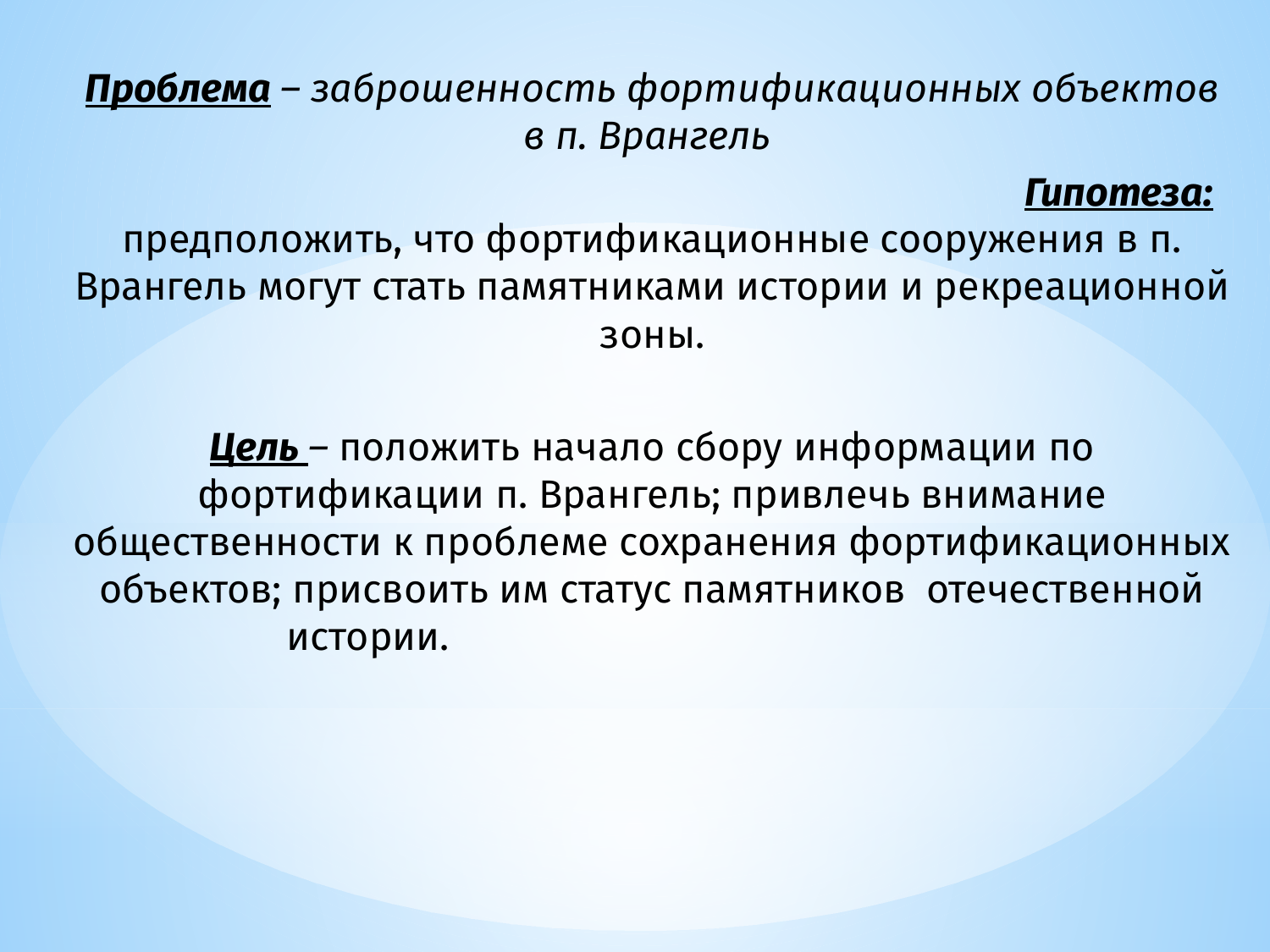

Проблема – заброшенность фортификационных объектов в п. Врангель
                                                                                          Гипотеза: предположить, что фортификационные сооружения в п. Врангель могут стать памятниками истории и рекреационной зоны.

	Цель – положить начало сбору информации по фортификации п. Врангель; привлечь внимание общественности к проблеме сохранения фортификационных объектов; присвоить им статус памятников  отечественной истории.